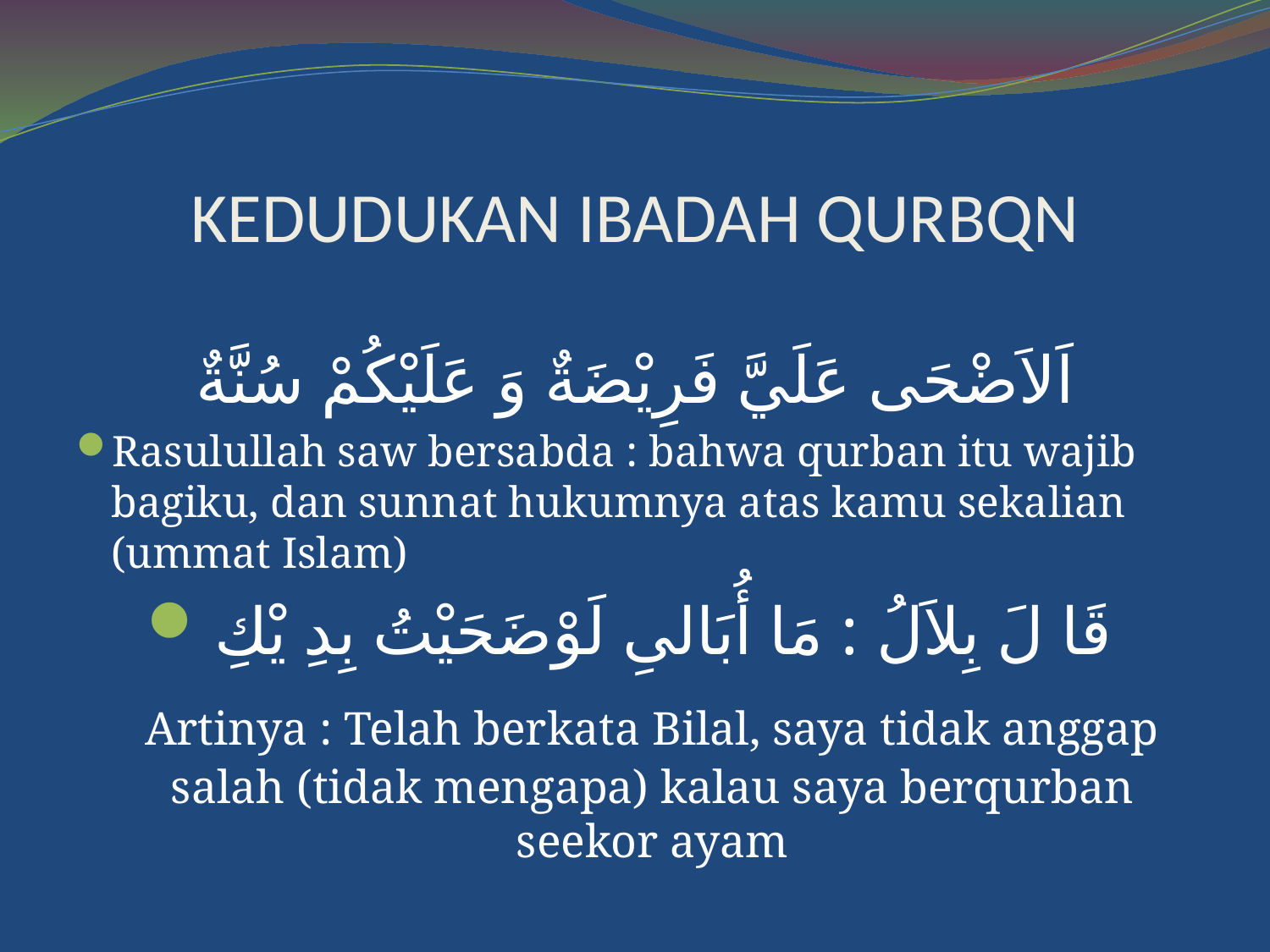

# KEDUDUKAN IBADAH QURBQN

اَلاَضْحَى عَلَيَّ فَرِيْضَةٌ وَ عَلَيْكُمْ سُنَّةٌ
Rasulullah saw bersabda : bahwa qurban itu wajib bagiku, dan sunnat hukumnya atas kamu sekalian (ummat Islam)
قَا لَ بِلاَلُ : مَا أُبَالىِ لَوْضَحَيْتُ بِدِ يْكِ
  Artinya : Telah berkata Bilal, saya tidak anggap salah (tidak mengapa) kalau saya berqurban seekor ayam